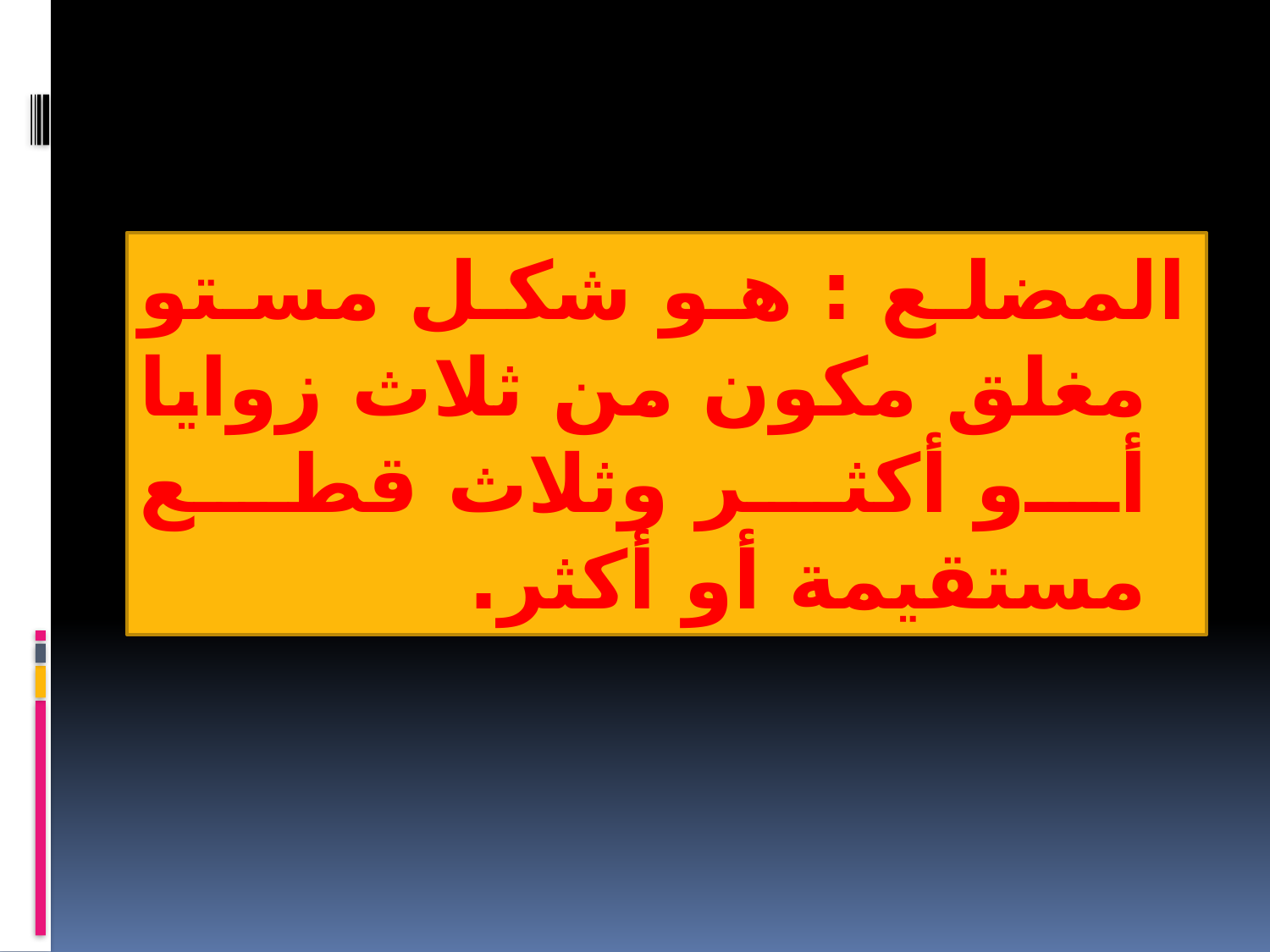

المضلع : هو شكل مستو مغلق مكون من ثلاث زوايا أو أكثر وثلاث قطع مستقيمة أو أكثر.